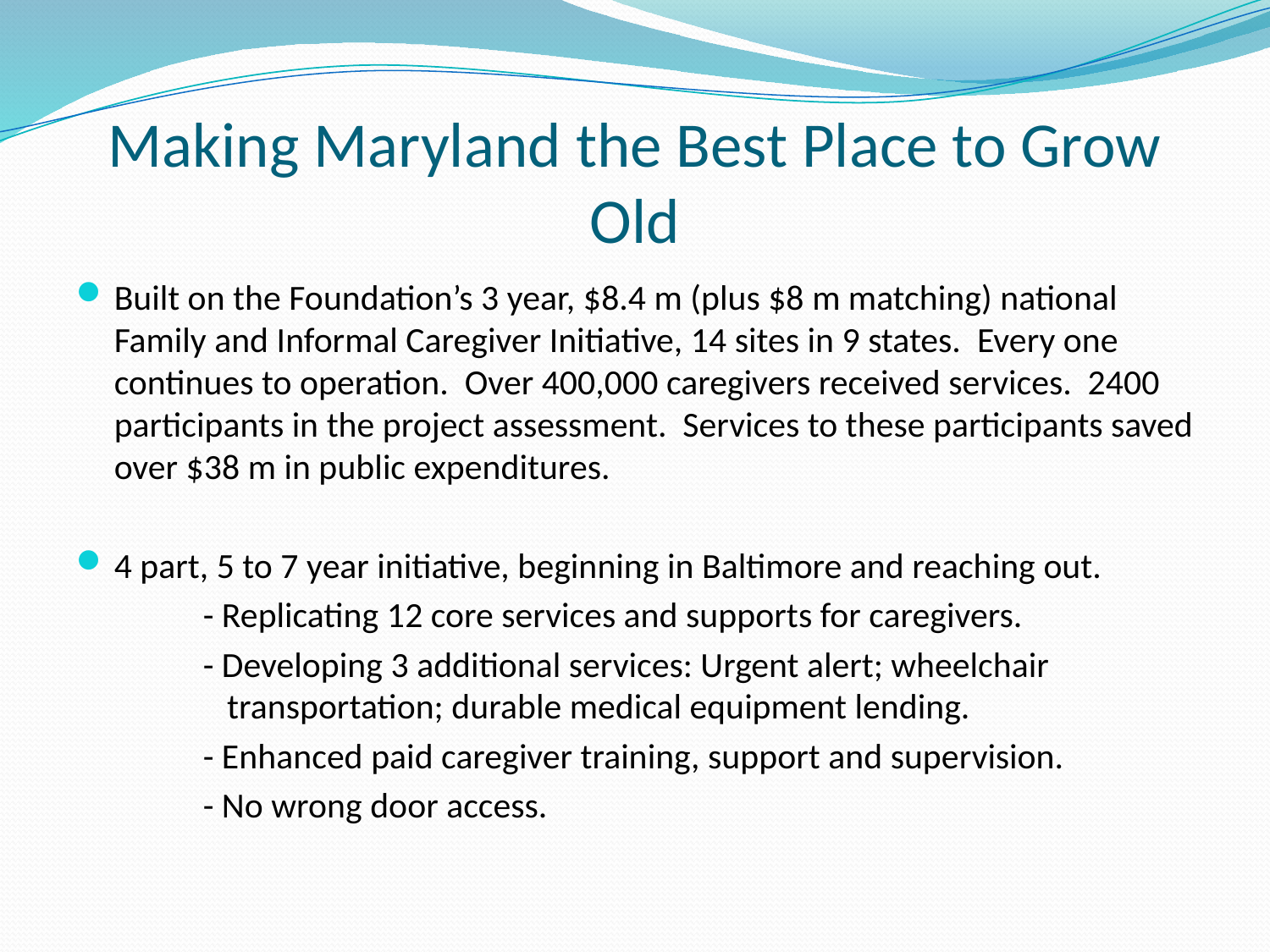

# Making Maryland the Best Place to Grow Old
Built on the Foundation’s 3 year, $8.4 m (plus $8 m matching) national Family and Informal Caregiver Initiative, 14 sites in 9 states.  Every one continues to operation.  Over 400,000 caregivers received services.  2400 participants in the project assessment.  Services to these participants saved over $38 m in public expenditures.

4 part, 5 to 7 year initiative, beginning in Baltimore and reaching out.
	- Replicating 12 core services and supports for caregivers.
	- Developing 3 additional services: Urgent alert; wheelchair 	 	   transportation; durable medical equipment lending.
	- Enhanced paid caregiver training, support and supervision.
	- No wrong door access.